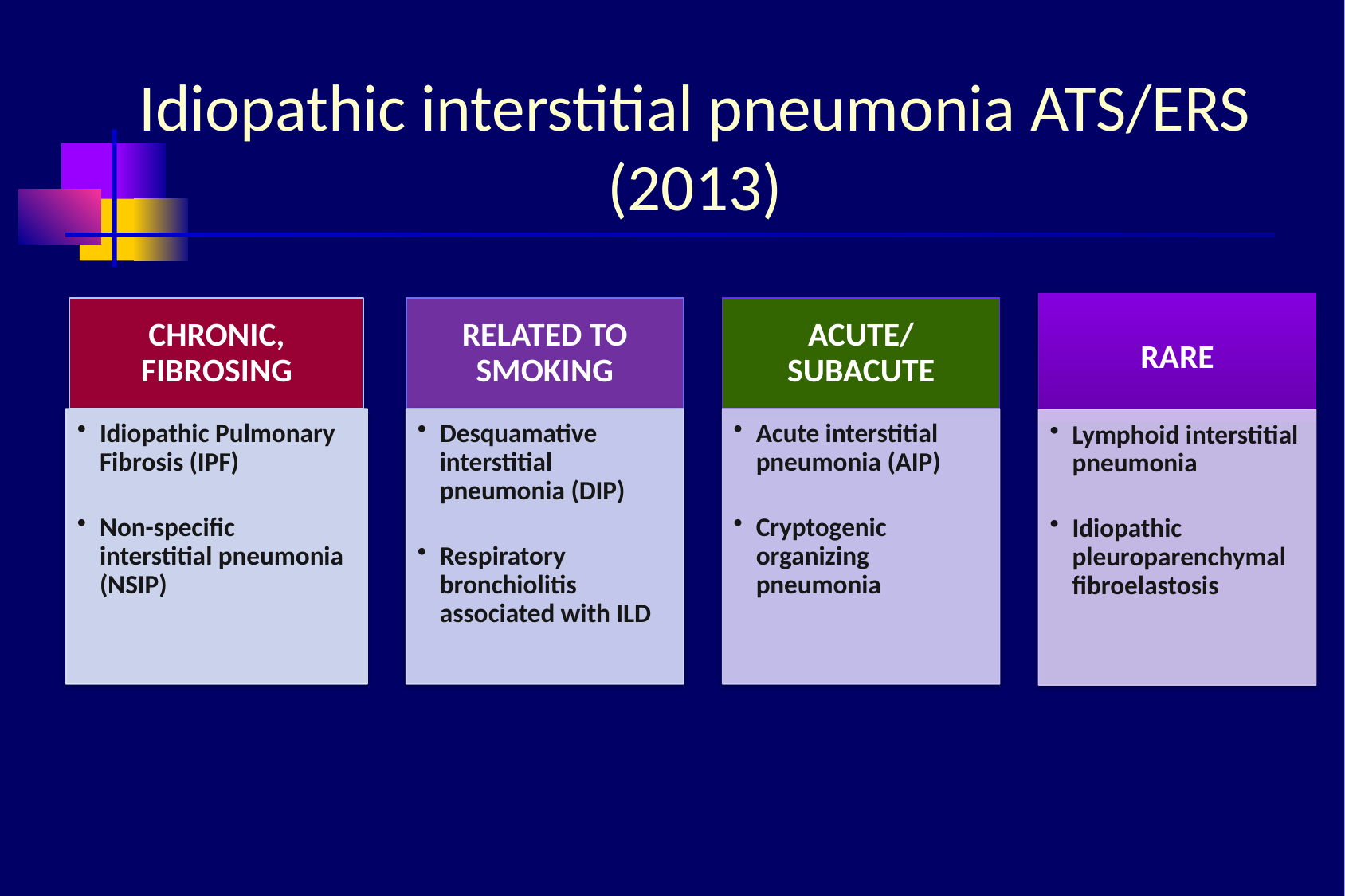

# Idiopathic interstitial pneumonia ATS/ERS (2013)
CHRONIC, FIBROSING
Idiopathic Pulmonary Fibrosis (IPF)

Non-specific interstitial pneumonia (NSIP)
RELATED TO SMOKING
Desquamative interstitial pneumonia (DIP)

Respiratory bronchiolitis associated with ILD
ACUTE/ SUBACUTE
Acute interstitial pneumonia (AIP)

Cryptogenic organizing pneumonia
RARE
Lymphoid interstitial pneumonia

Idiopathic pleuroparenchymal fibroelastosis